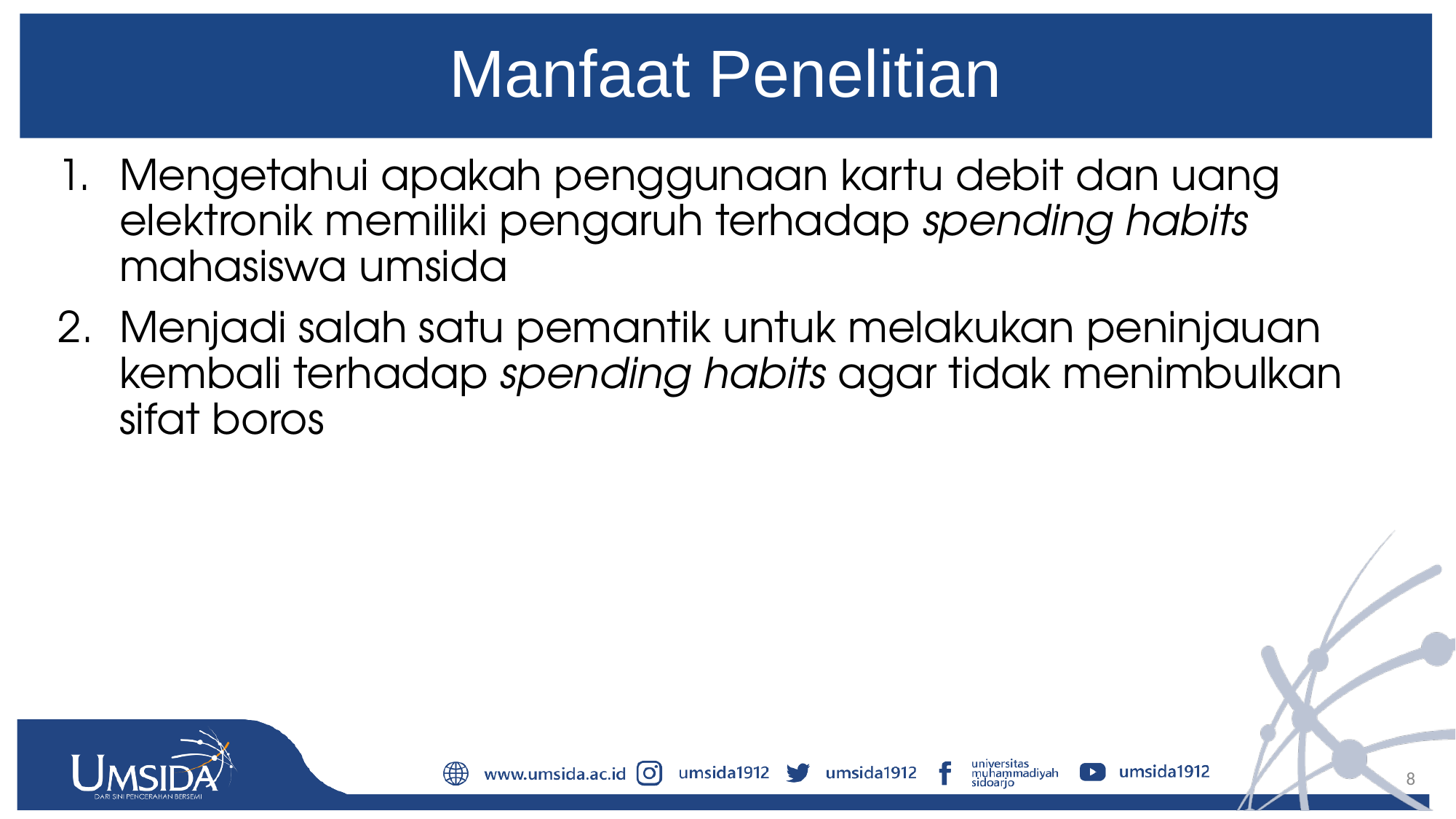

# Manfaat Penelitian
Mengetahui apakah penggunaan kartu debit dan uang elektronik memiliki pengaruh terhadap spending habits mahasiswa umsida
Menjadi salah satu pemantik untuk melakukan peninjauan kembali terhadap spending habits agar tidak menimbulkan sifat boros